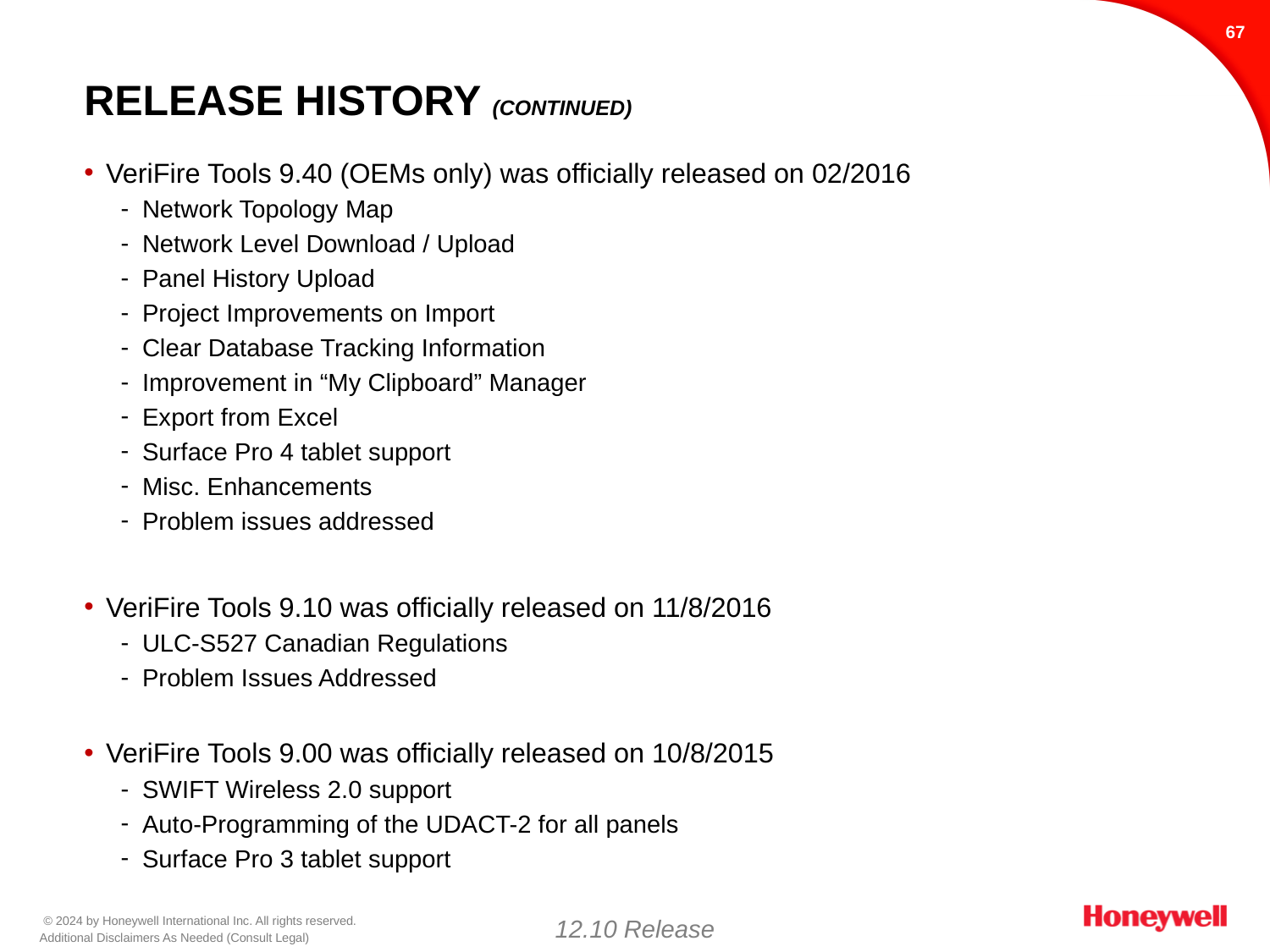

67
# Release History (continued)
VeriFire Tools 9.40 (OEMs only) was officially released on 02/2016
Network Topology Map
Network Level Download / Upload
Panel History Upload
Project Improvements on Import
Clear Database Tracking Information
Improvement in “My Clipboard” Manager
Export from Excel
Surface Pro 4 tablet support
Misc. Enhancements
Problem issues addressed

VeriFire Tools 9.10 was officially released on 11/8/2016
ULC-S527 Canadian Regulations
Problem Issues Addressed

VeriFire Tools 9.00 was officially released on 10/8/2015
SWIFT Wireless 2.0 support
Auto-Programming of the UDACT-2 for all panels
Surface Pro 3 tablet support

12.10 Release